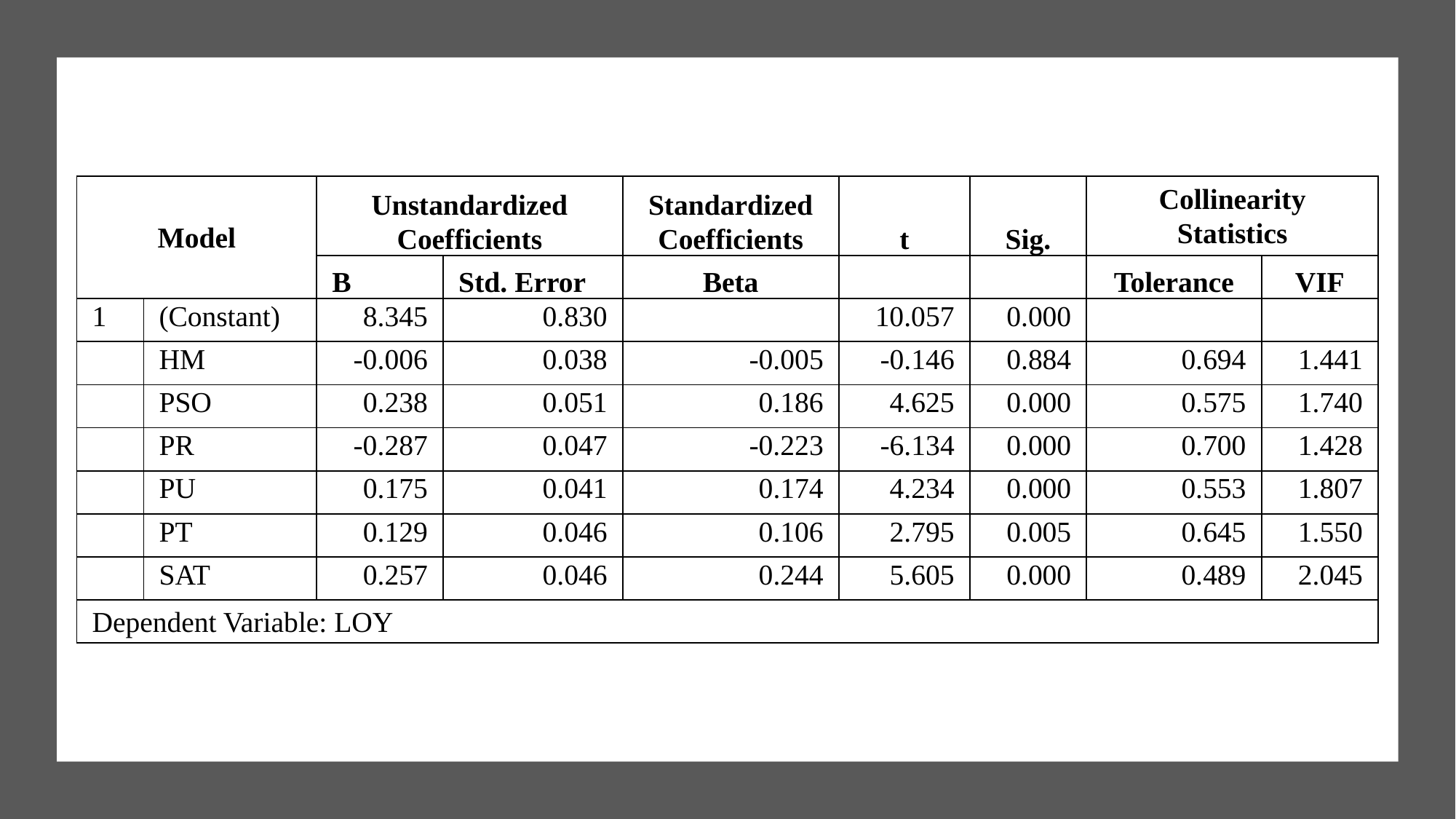

| Model |  | Unstandardized Coefficients |  | Standardized Coefficients | t | Sig. | Collinearity Statistics |  |
| --- | --- | --- | --- | --- | --- | --- | --- | --- |
|  |  | B | Std. Error | Beta |  |  | Tolerance | VIF |
| 1 | (Constant) | 8.345 | 0.830 |  | 10.057 | 0.000 |  |  |
|  | HM | -0.006 | 0.038 | -0.005 | -0.146 | 0.884 | 0.694 | 1.441 |
|  | PSO | 0.238 | 0.051 | 0.186 | 4.625 | 0.000 | 0.575 | 1.740 |
|  | PR | -0.287 | 0.047 | -0.223 | -6.134 | 0.000 | 0.700 | 1.428 |
|  | PU | 0.175 | 0.041 | 0.174 | 4.234 | 0.000 | 0.553 | 1.807 |
|  | PT | 0.129 | 0.046 | 0.106 | 2.795 | 0.005 | 0.645 | 1.550 |
|  | SAT | 0.257 | 0.046 | 0.244 | 5.605 | 0.000 | 0.489 | 2.045 |
| Dependent Variable: LOY |  |  |  |  |  |  |  |  |